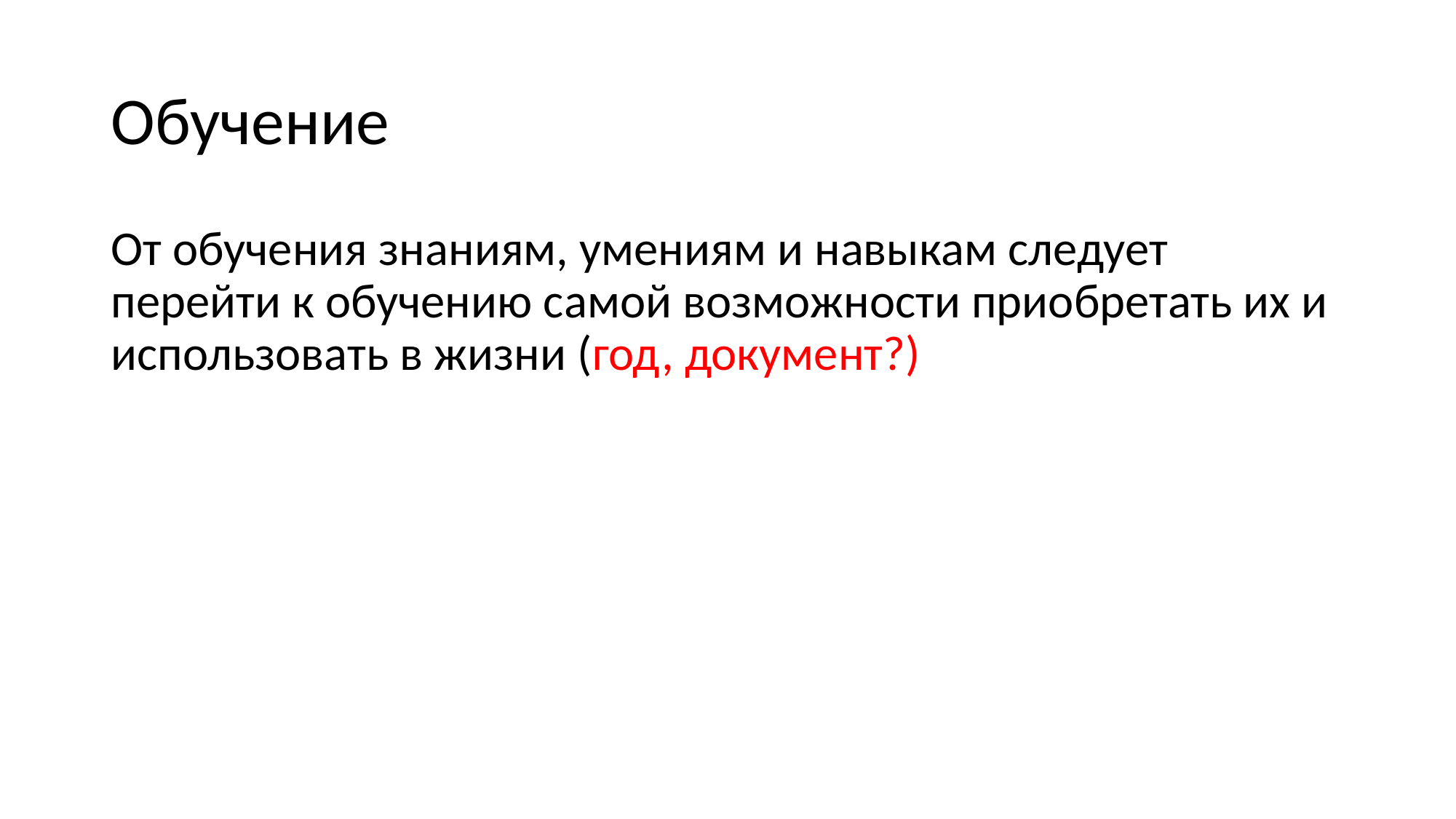

# Обучение
От обучения знаниям, умениям и навыкам следует перейти к обучению самой возможности приобретать их и использовать в жизни (год, документ?)